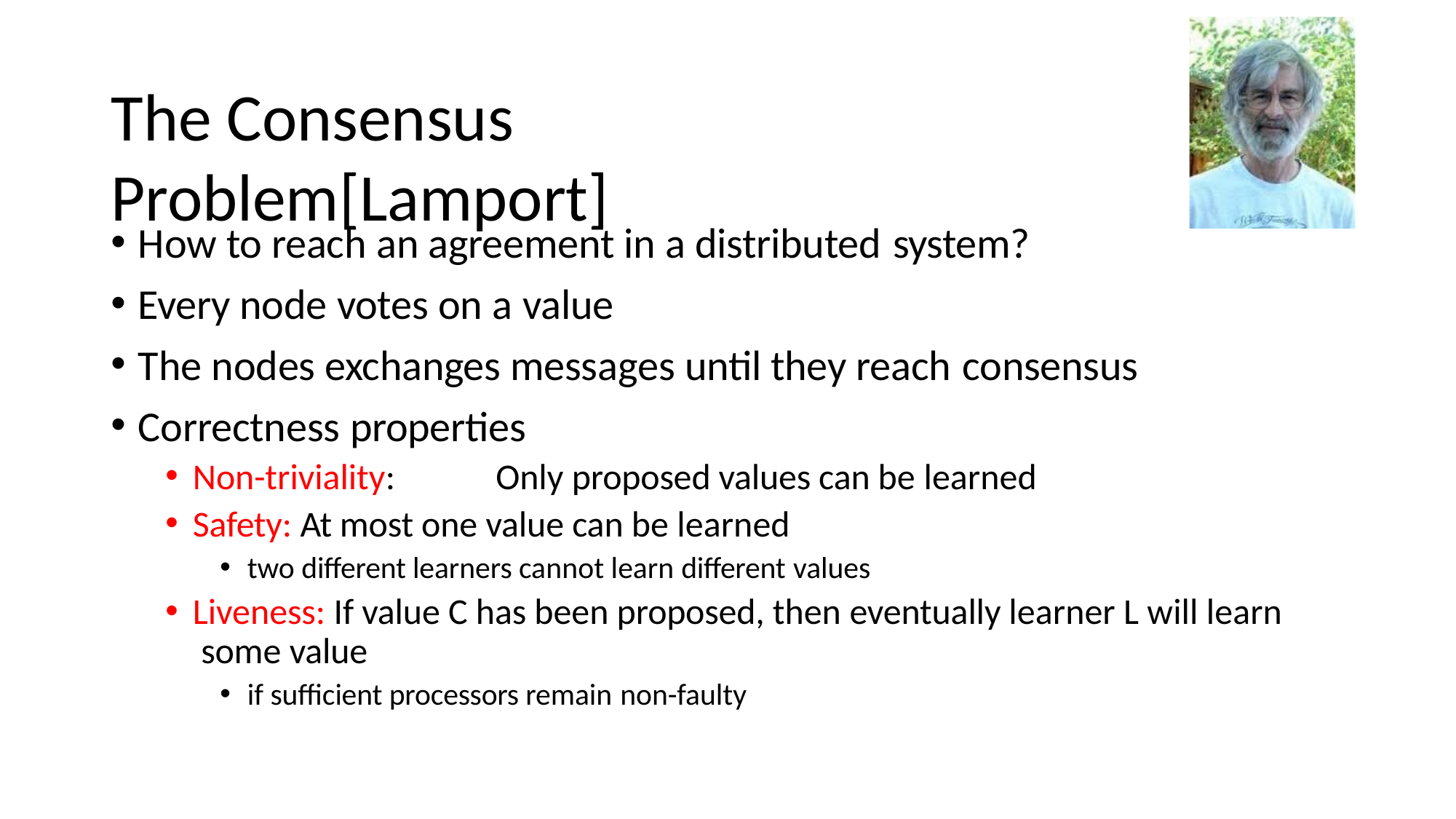

# The Consensus Problem[Lamport]
How to reach an agreement in a distributed system?
Every node votes on a value
The nodes exchanges messages until they reach consensus
Correctness properties
Non-triviality:	Only proposed values can be learned
Safety: At most one value can be learned
two different learners cannot learn different values
Liveness: If value C has been proposed, then eventually learner L will learn  some value
if sufficient processors remain non-faulty